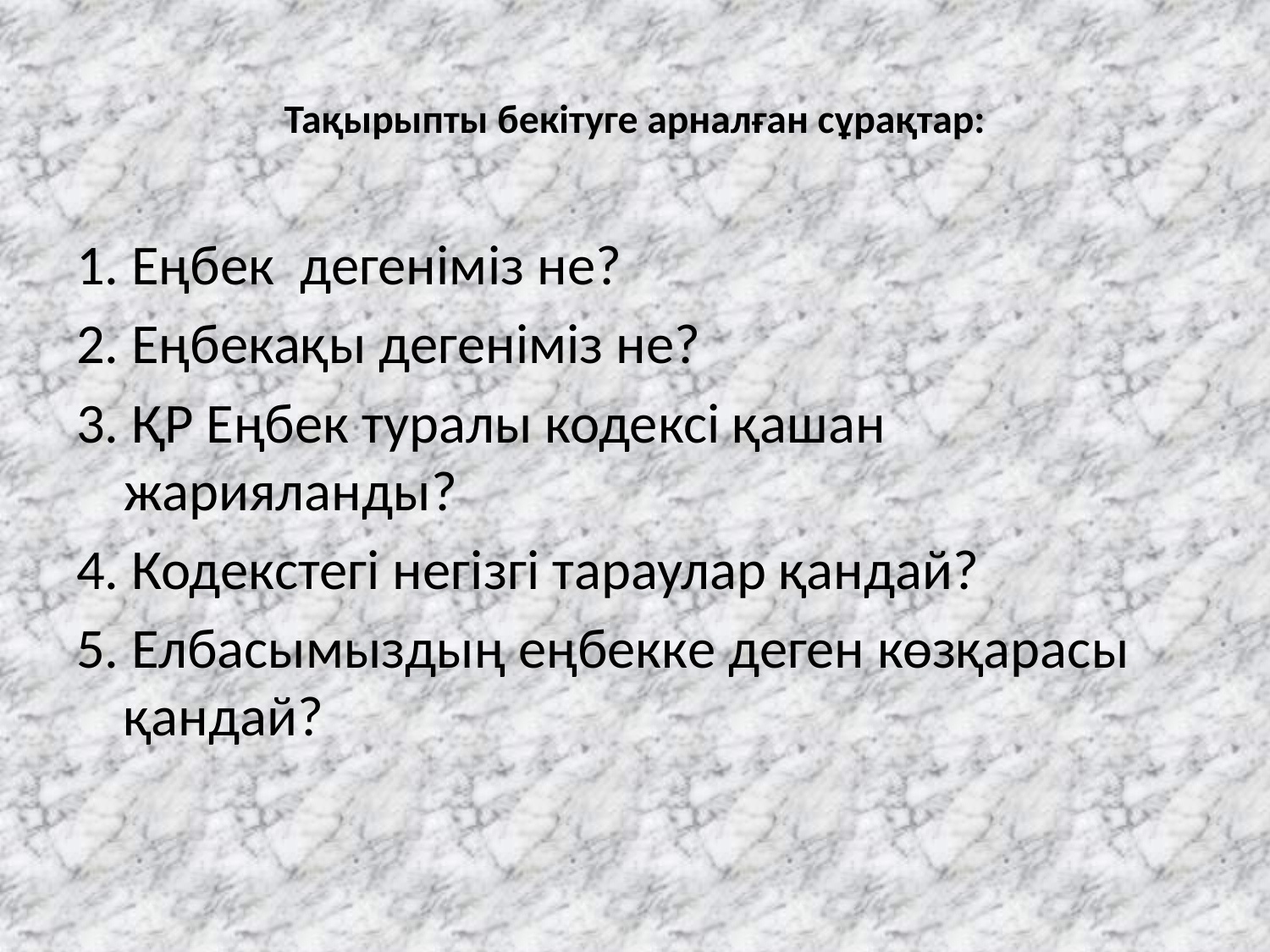

# Тақырыпты бекітуге арналған сұрақтар:
1. Еңбек  дегеніміз не?
2. Еңбекақы дегеніміз не?
3. ҚР Еңбек туралы кодексі қашан жарияланды?
4. Кодекстегі негізгі тараулар қандай?
5. Елбасымыздың еңбекке деген көзқарасы қандай?